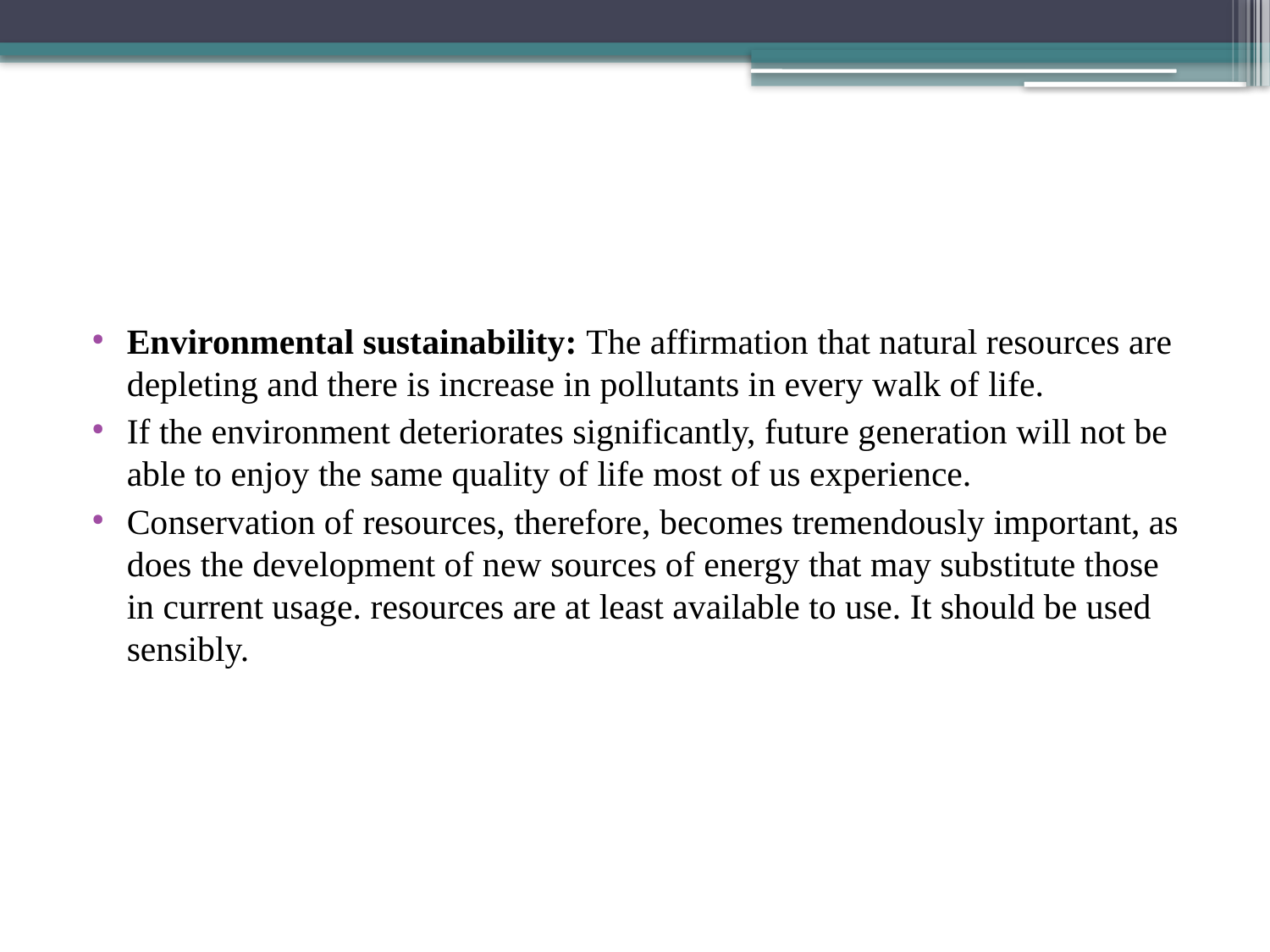

#
Environmental sustainability: The affirmation that natural resources are depleting and there is increase in pollutants in every walk of life.
If the environment deteriorates significantly, future generation will not be able to enjoy the same quality of life most of us experience.
Conservation of resources, therefore, becomes tremendously important, as does the development of new sources of energy that may substitute those in current usage. resources are at least available to use. It should be used sensibly.